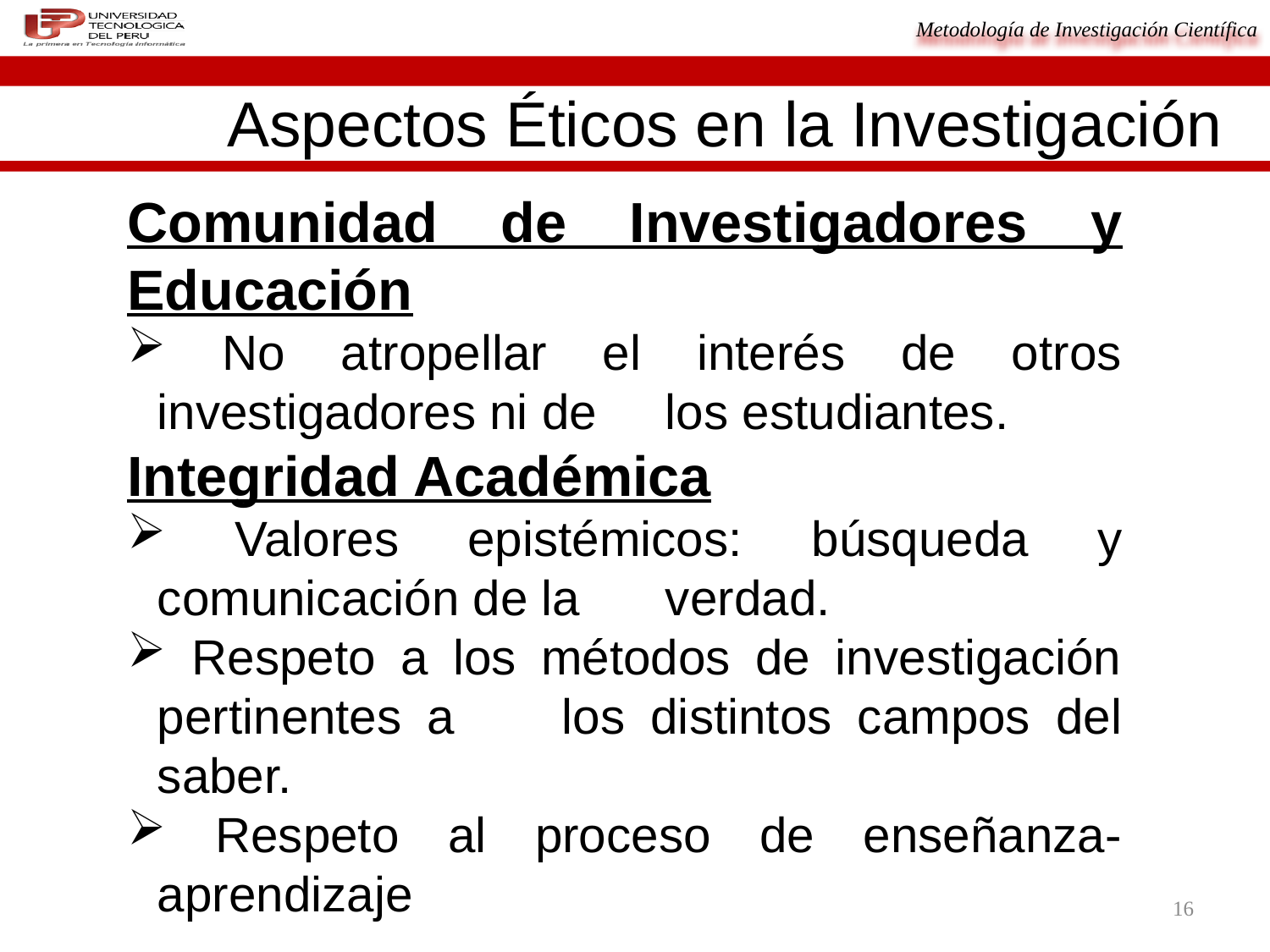

# Aspectos Éticos en la Investigación
Comunidad de Investigadores y Educación
 No atropellar el interés de otros investigadores ni de 	los estudiantes.
Integridad Académica
 Valores epistémicos: búsqueda y comunicación de la 	verdad.
 Respeto a los métodos de investigación pertinentes a 	los distintos campos del saber.
 Respeto al proceso de enseñanza-aprendizaje
16